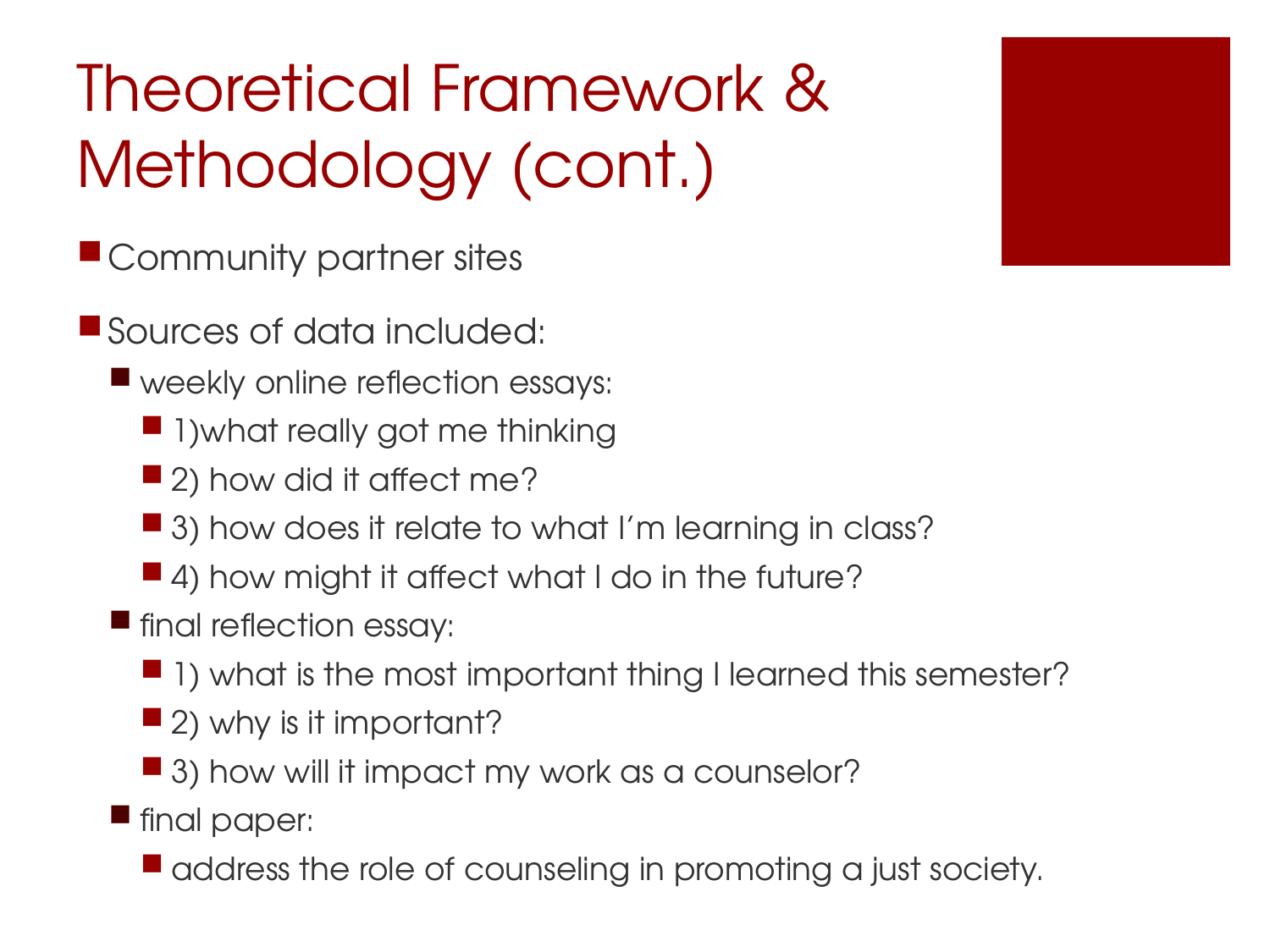

# Theoretical Framework & Methodology (cont.)
Community partner sites
Sources of data included:
weekly online reflection essays:
1)what really got me thinking
2) how did it affect me?
3) how does it relate to what I’m learning in class?
4) how might it affect what I do in the future?
final reflection essay:
1) what is the most important thing I learned this semester?
2) why is it important?
3) how will it impact my work as a counselor?
final paper:
address the role of counseling in promoting a just society.